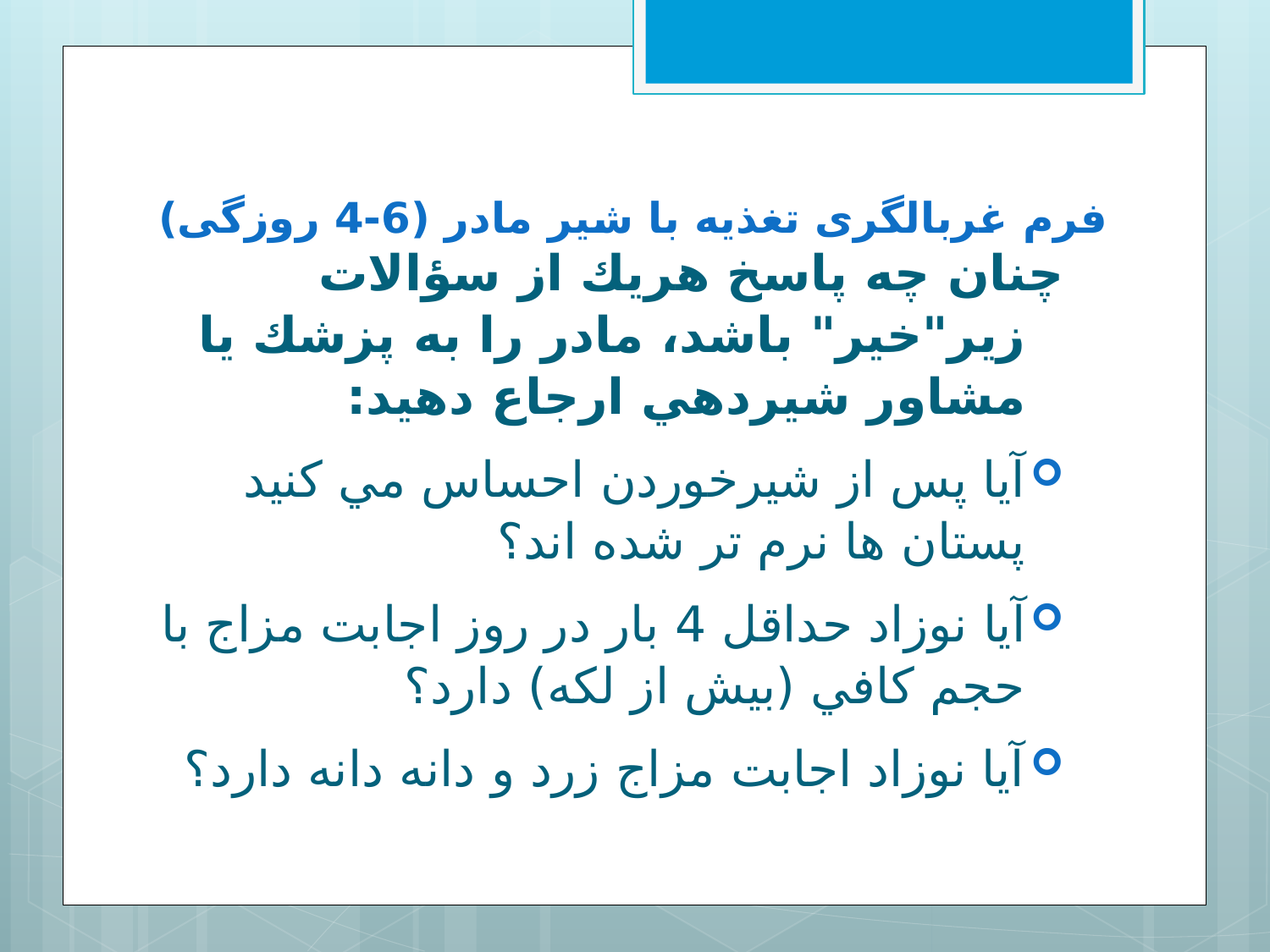

# فرم غربالگری تغذیه با شیر مادر (6-4 روزگی)
چنان چه پاسخ هريك از سؤالات زير"خير" باشد، مادر را به پزشك يا مشاور شيردهي ارجاع دهيد:
آيا پس از شيرخوردن احساس مي كنيد پستان ها نرم تر شده اند؟
آيا نوزاد حداقل 4 بار در روز اجابت مزاج با حجم كافي (بيش از لكه) دارد؟
آيا نوزاد اجابت مزاج زرد و دانه دانه دارد؟